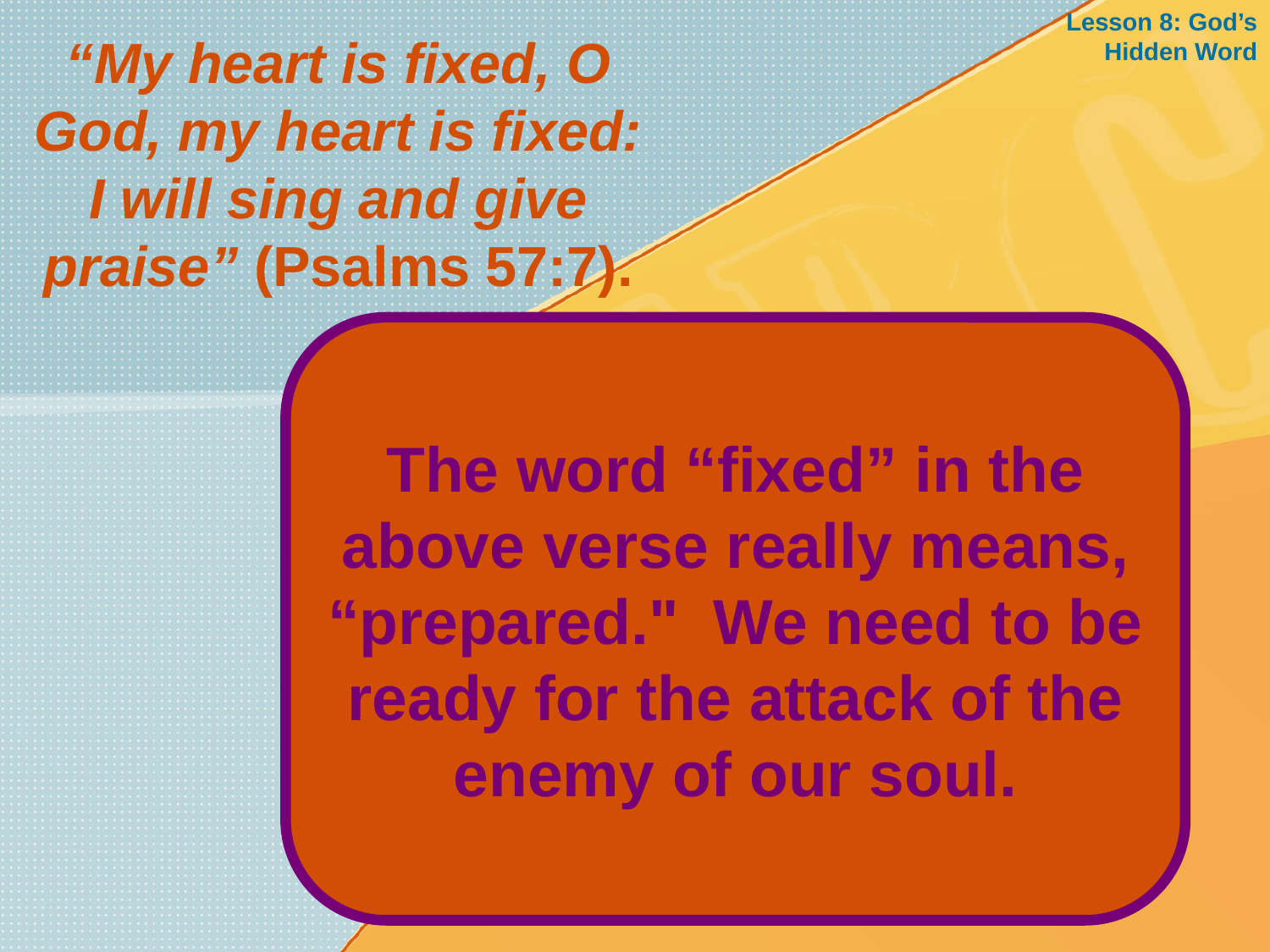

Lesson 8: God’s Hidden Word
“My heart is fixed, O God, my heart is fixed: I will sing and give praise” (Psalms 57:7).
The word “fixed” in the above verse really means, “prepared."  We need to be ready for the attack of the enemy of our soul.